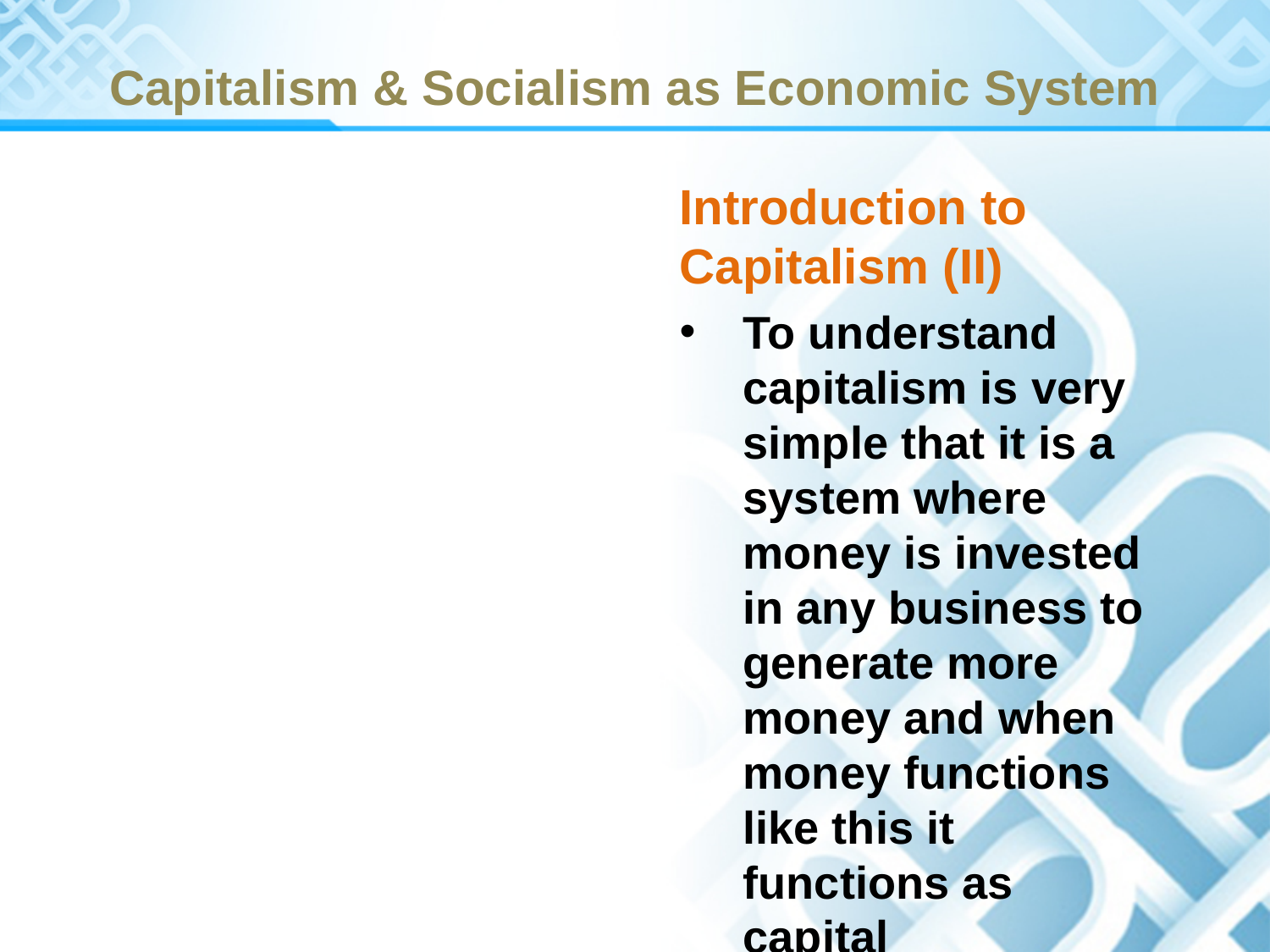

# Capitalism & Socialism as Economic System
Introduction to Capitalism (II)
To understand capitalism is very simple that it is a system where money is invested in any business to generate more money and when money functions like this it functions as capital